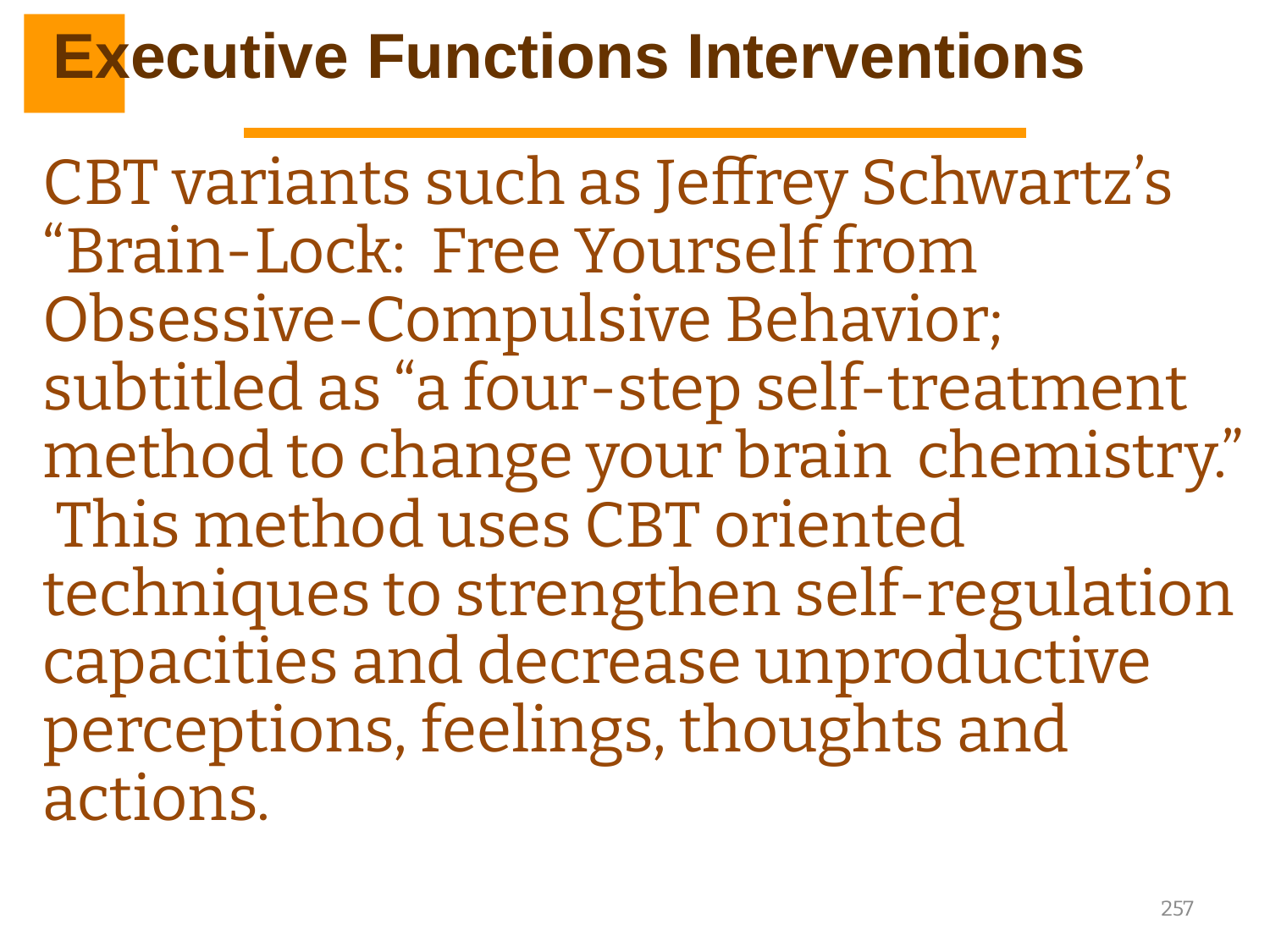

Executive Functions Interventions

CBT variants such as Jeffrey Schwartz’s “Brain-Lock:  Free Yourself from Obsessive-Compulsive Behavior; subtitled as “a four-step self-treatment method to change your brain  chemistry.”  This method uses CBT oriented techniques to strengthen self-regulation capacities and decrease unproductive perceptions, feelings, thoughts and actions.
257